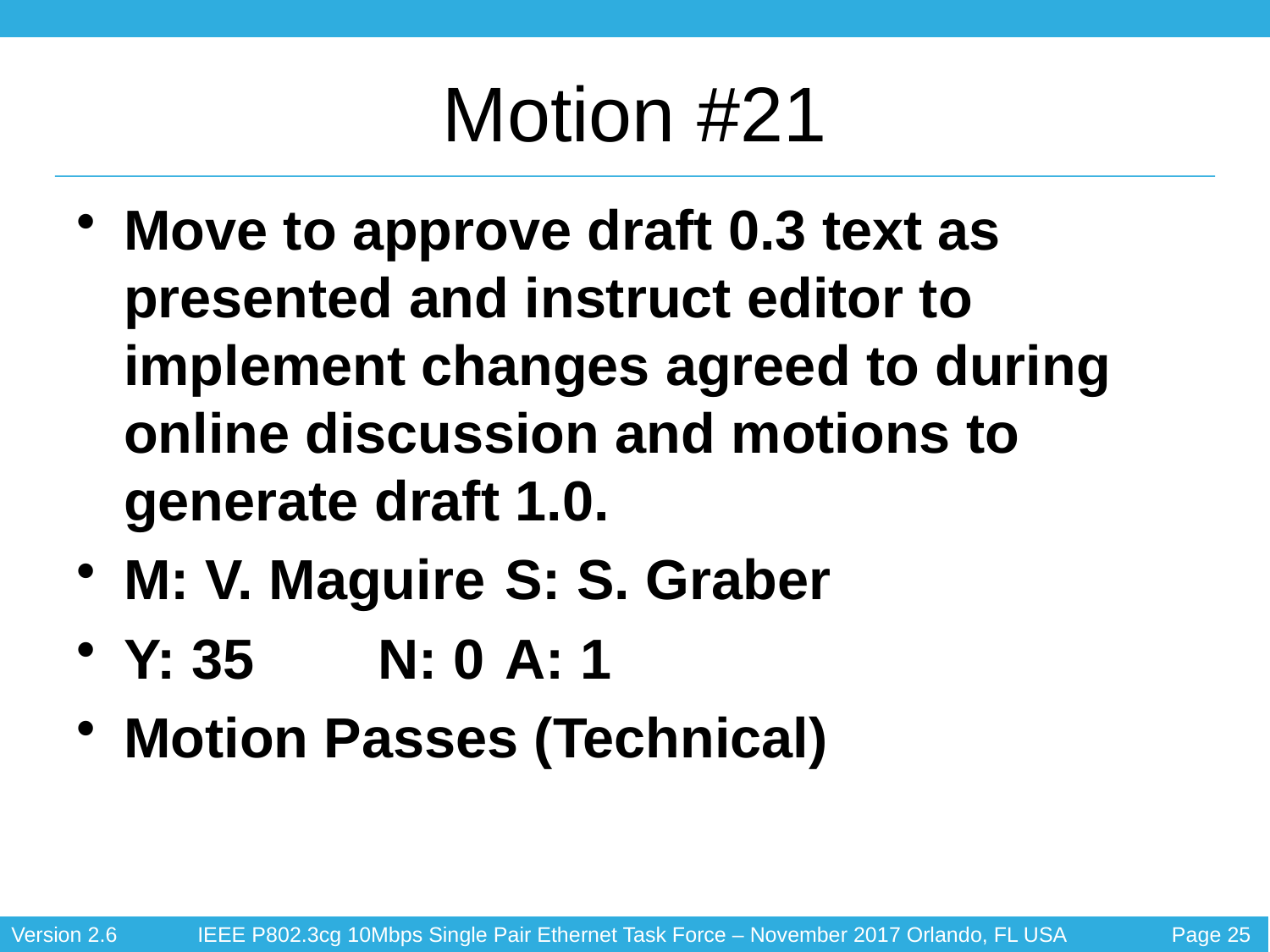

# Motion #21
Move to approve draft 0.3 text as presented and instruct editor to implement changes agreed to during online discussion and motions to generate draft 1.0.
M: V. Maguire	S: S. Graber
Y: 35	N: 0	A: 1
Motion Passes (Technical)